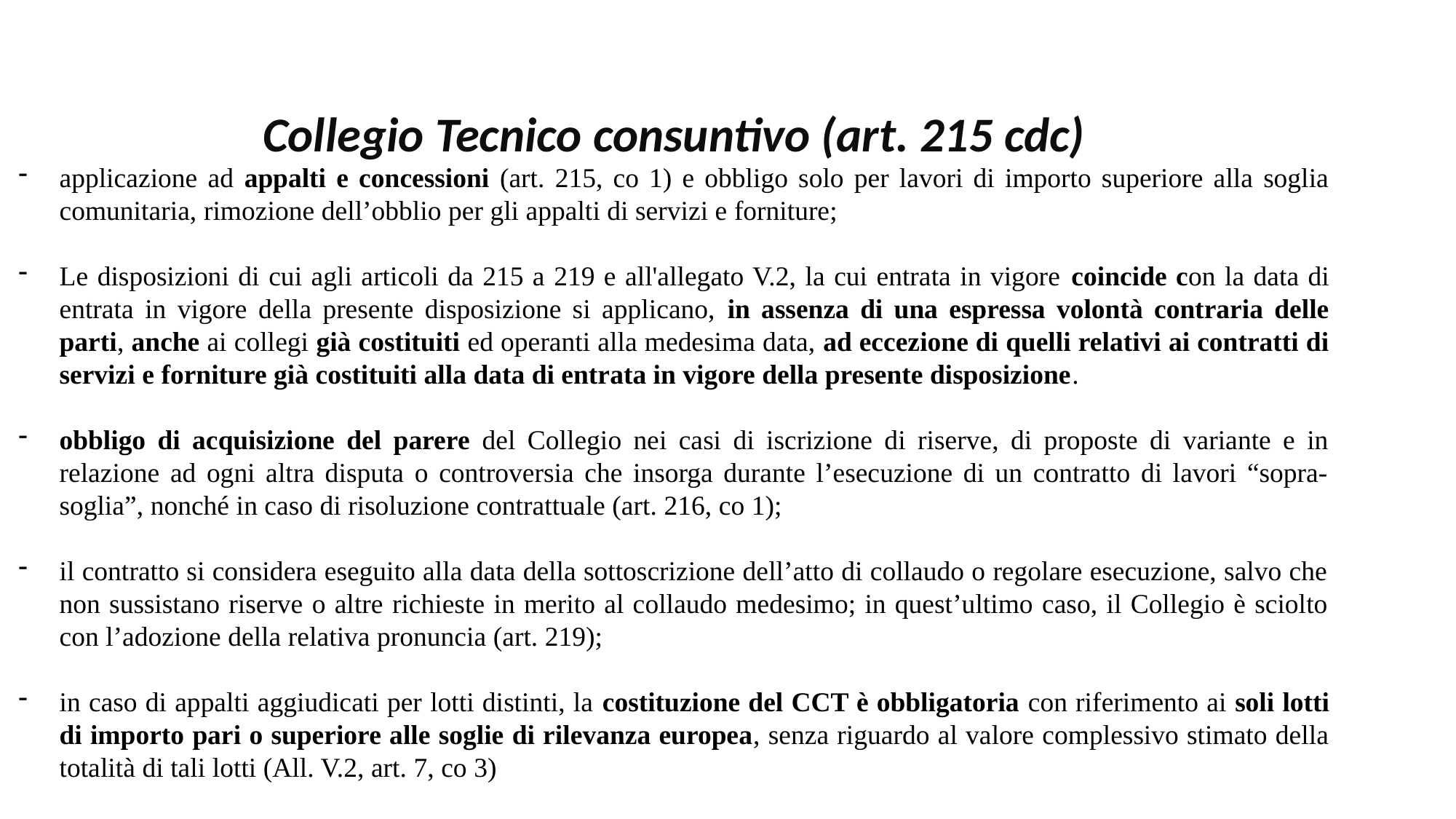

Collegio Tecnico consuntivo (art. 215 cdc)
applicazione ad appalti e concessioni (art. 215, co 1) e obbligo solo per lavori di importo superiore alla soglia comunitaria, rimozione dell’obblio per gli appalti di servizi e forniture;

Le disposizioni di cui agli articoli da 215 a 219 e all'allegato V.2, la cui entrata in vigore coincide con la data di entrata in vigore della presente disposizione si applicano, in assenza di una espressa volontà contraria delle parti, anche ai collegi già costituiti ed operanti alla medesima data, ad eccezione di quelli relativi ai contratti di servizi e forniture già costituiti alla data di entrata in vigore della presente disposizione.

obbligo di acquisizione del parere del Collegio nei casi di iscrizione di riserve, di proposte di variante e in relazione ad ogni altra disputa o controversia che insorga durante l’esecuzione di un contratto di lavori “sopra-soglia”, nonché in caso di risoluzione contrattuale (art. 216, co 1);

il contratto si considera eseguito alla data della sottoscrizione dell’atto di collaudo o regolare esecuzione, salvo che non sussistano riserve o altre richieste in merito al collaudo medesimo; in quest’ultimo caso, il Collegio è sciolto con l’adozione della relativa pronuncia (art. 219);

in caso di appalti aggiudicati per lotti distinti, la costituzione del CCT è obbligatoria con riferimento ai soli lotti di importo pari o superiore alle soglie di rilevanza europea, senza riguardo al valore complessivo stimato della totalità di tali lotti (All. V.2, art. 7, co 3)